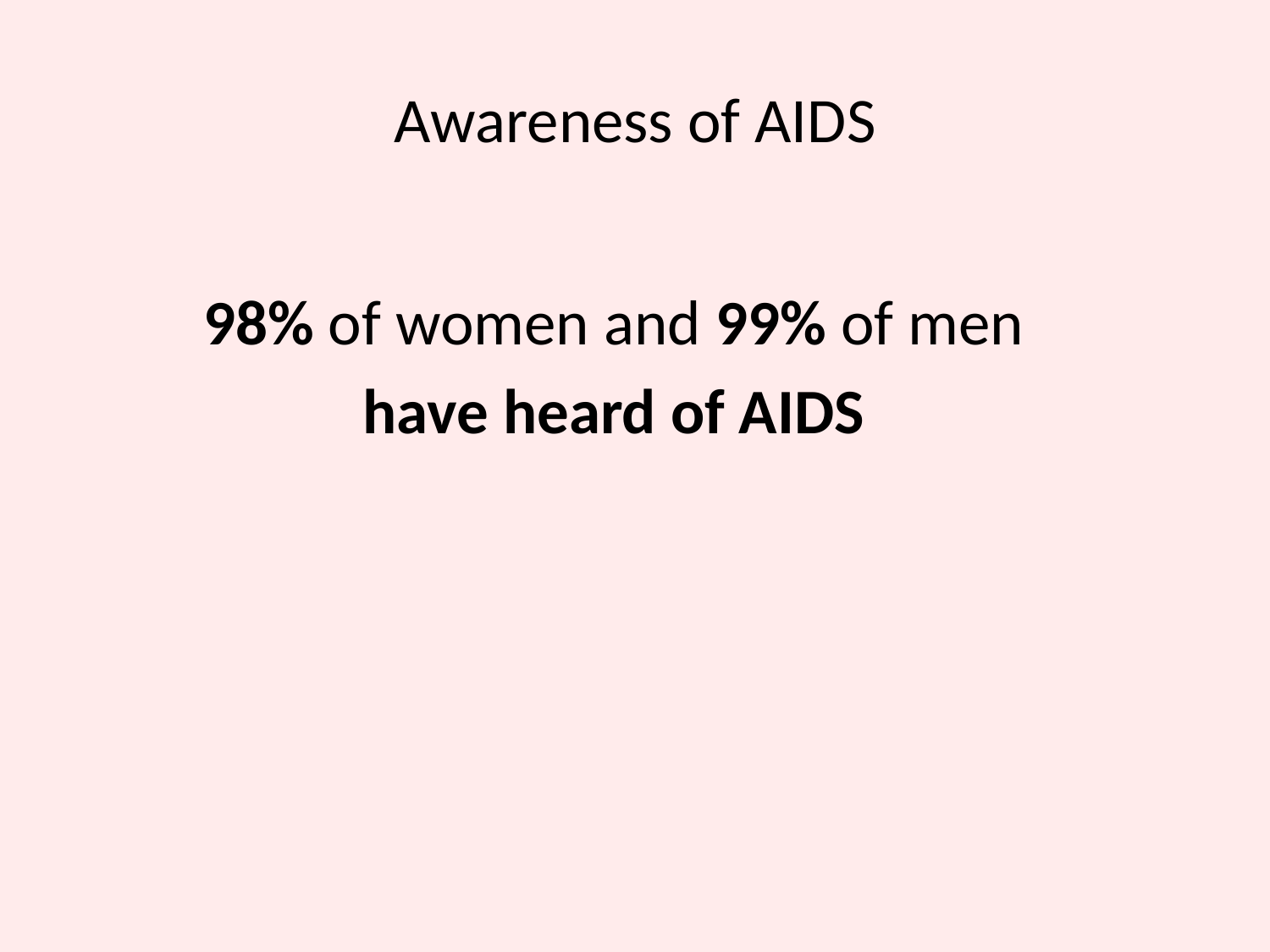

# Awareness of AIDS
98% of women and 99% of men
have heard of AIDS